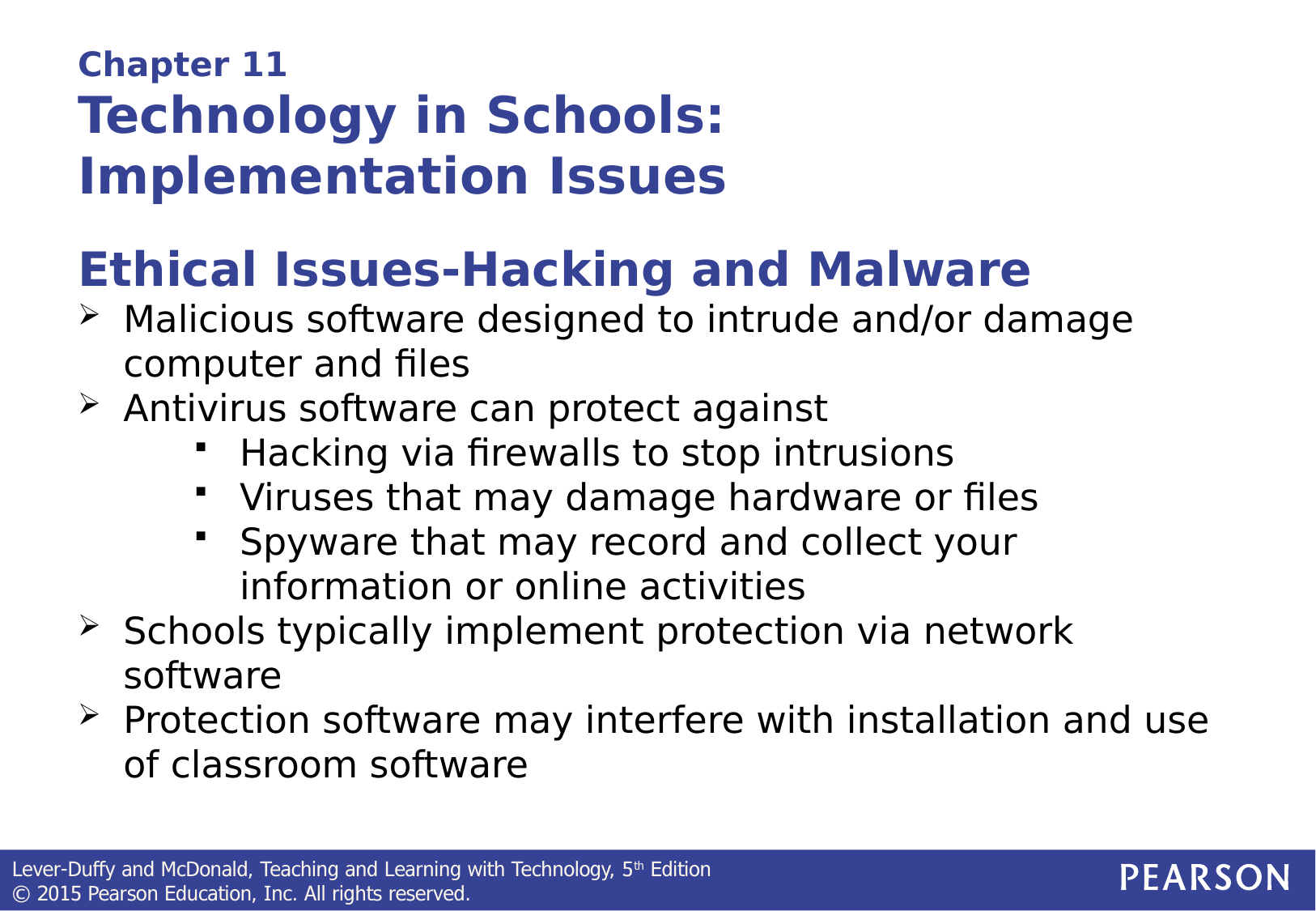

# Chapter 11 Technology in Schools: Implementation Issues
Ethical Issues-Hacking and Malware
Malicious software designed to intrude and/or damage computer and files
Antivirus software can protect against
Hacking via firewalls to stop intrusions
Viruses that may damage hardware or files
Spyware that may record and collect your information or online activities
Schools typically implement protection via network software
Protection software may interfere with installation and use of classroom software